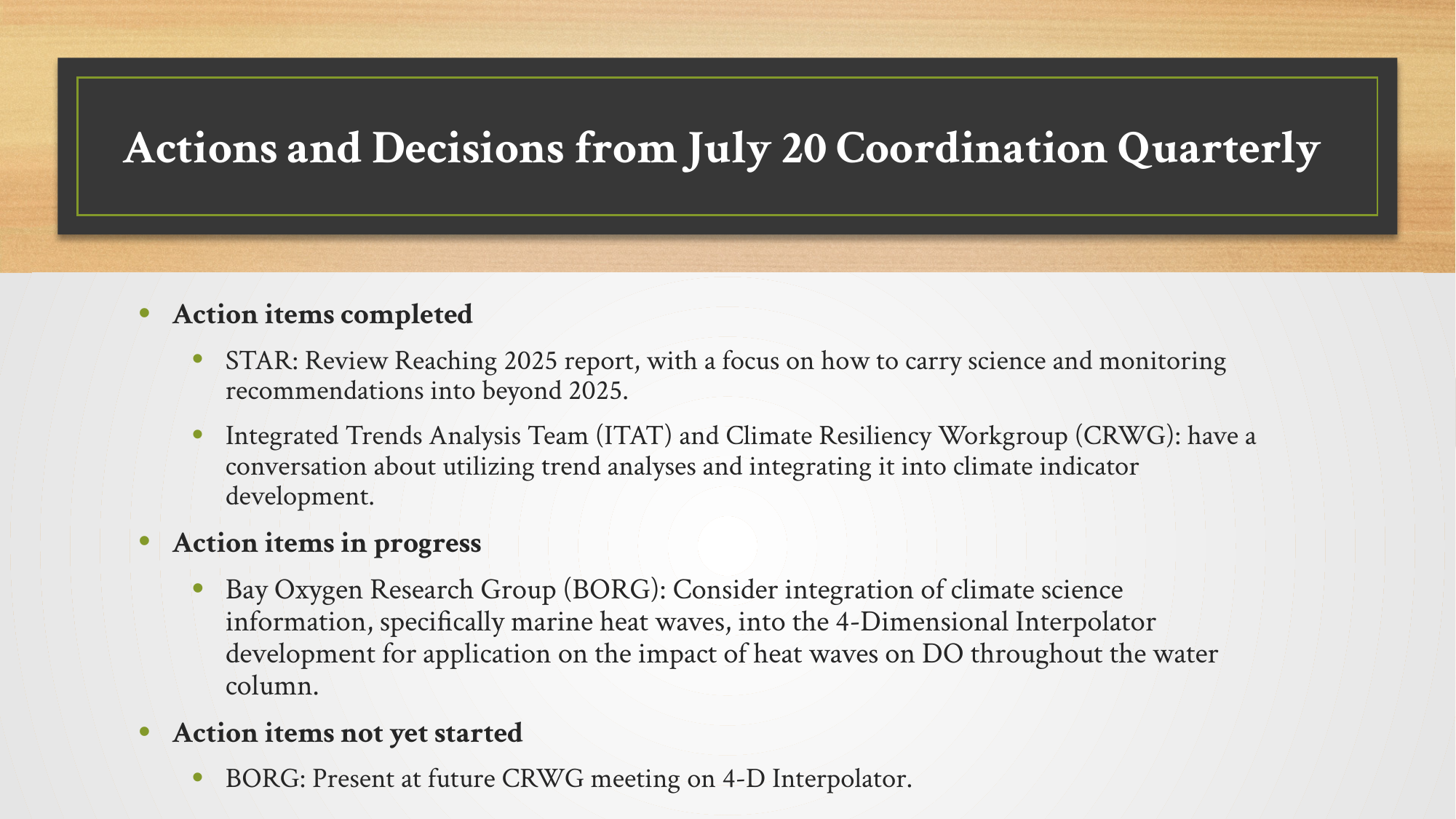

# Actions and Decisions from July 20 Coordination Quarterly

Action items completed
STAR: Review Reaching 2025 report, with a focus on how to carry science and monitoring recommendations into beyond 2025.
Integrated Trends Analysis Team (ITAT) and Climate Resiliency Workgroup (CRWG): have a conversation about utilizing trend analyses and integrating it into climate indicator development.
Action items in progress
Bay Oxygen Research Group (BORG): Consider integration of climate science information, specifically marine heat waves, into the 4-Dimensional Interpolator development for application on the impact of heat waves on DO throughout the water column.
Action items not yet started
BORG: Present at future CRWG meeting on 4-D Interpolator.